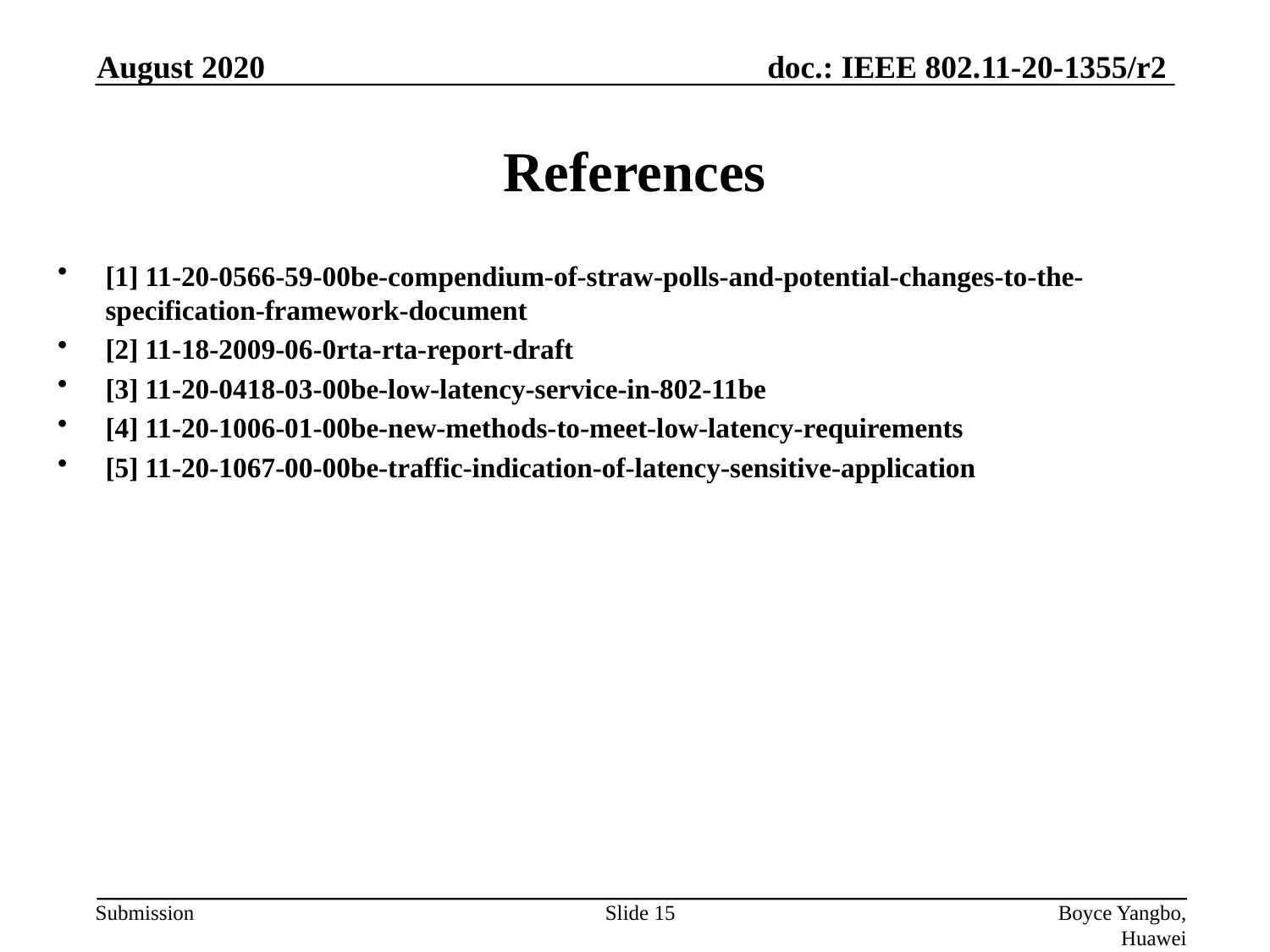

August 2020
References
[1] 11-20-0566-59-00be-compendium-of-straw-polls-and-potential-changes-to-the-specification-framework-document
[2] 11-18-2009-06-0rta-rta-report-draft
[3] 11-20-0418-03-00be-low-latency-service-in-802-11be
[4] 11-20-1006-01-00be-new-methods-to-meet-low-latency-requirements
[5] 11-20-1067-00-00be-traffic-indication-of-latency-sensitive-application
Slide 15
Boyce Yangbo, Huawei